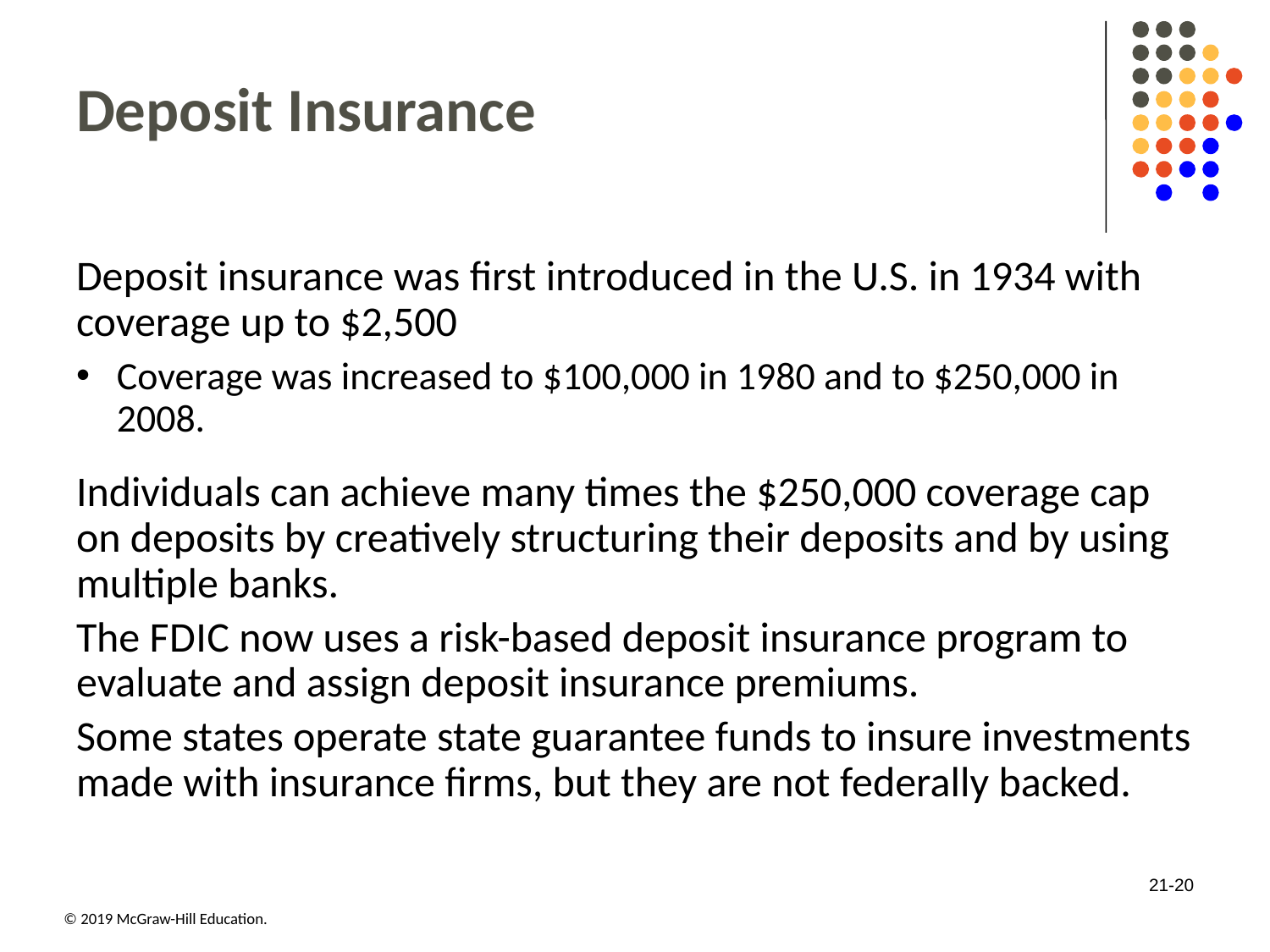

# Deposit Insurance
Deposit insurance was first introduced in the U.S. in 1934 with coverage up to $2,500
Coverage was increased to $100,000 in 1980 and to $250,000 in 2008.
Individuals can achieve many times the $250,000 coverage cap on deposits by creatively structuring their deposits and by using multiple banks.
The F D I C now uses a risk-based deposit insurance program to evaluate and assign deposit insurance premiums.
Some states operate state guarantee funds to insure investments made with insurance firms, but they are not federally backed.
21-20